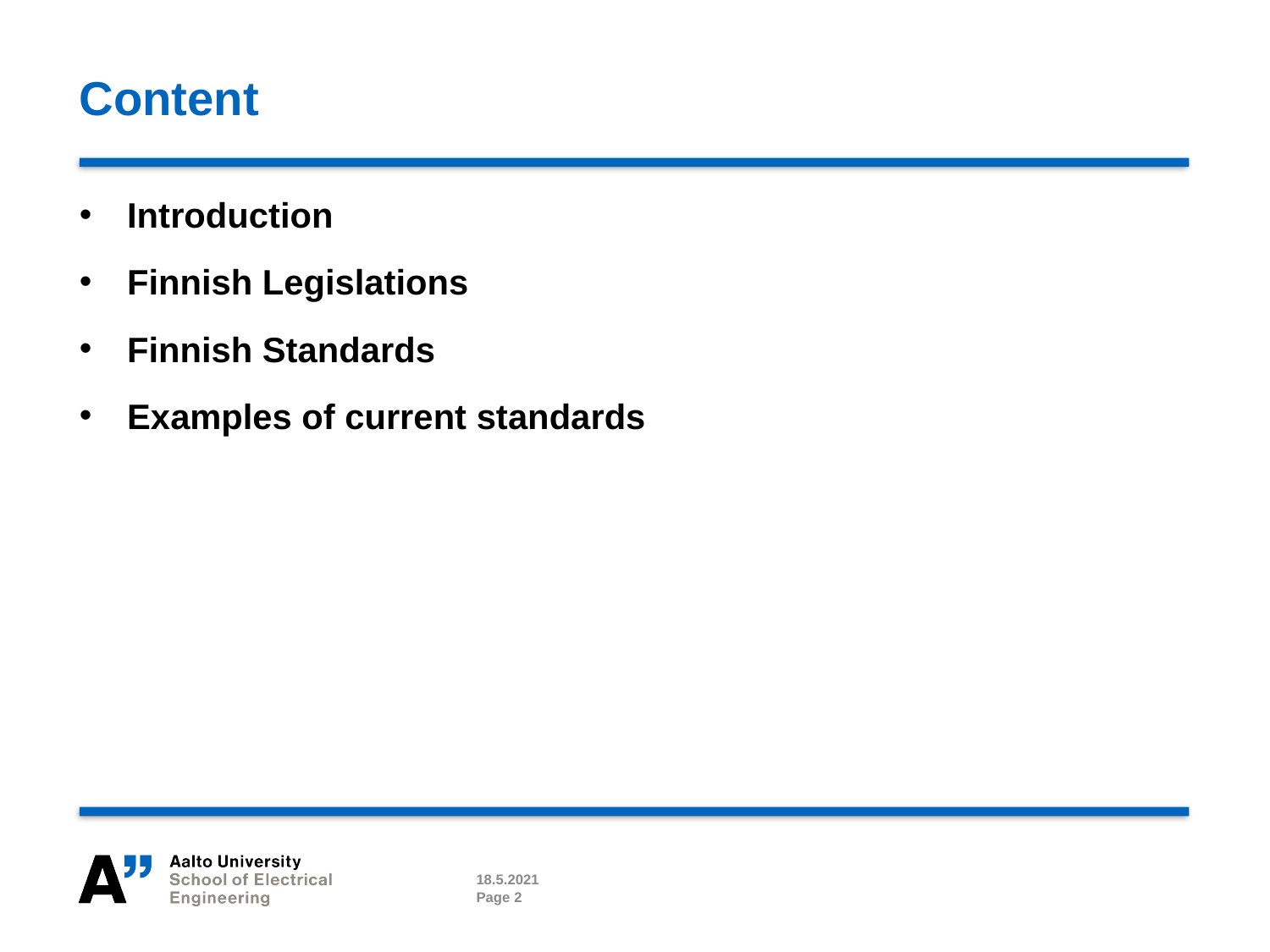

# Content
Introduction
Finnish Legislations
Finnish Standards
Examples of current standards

18.5.2021
Page 2